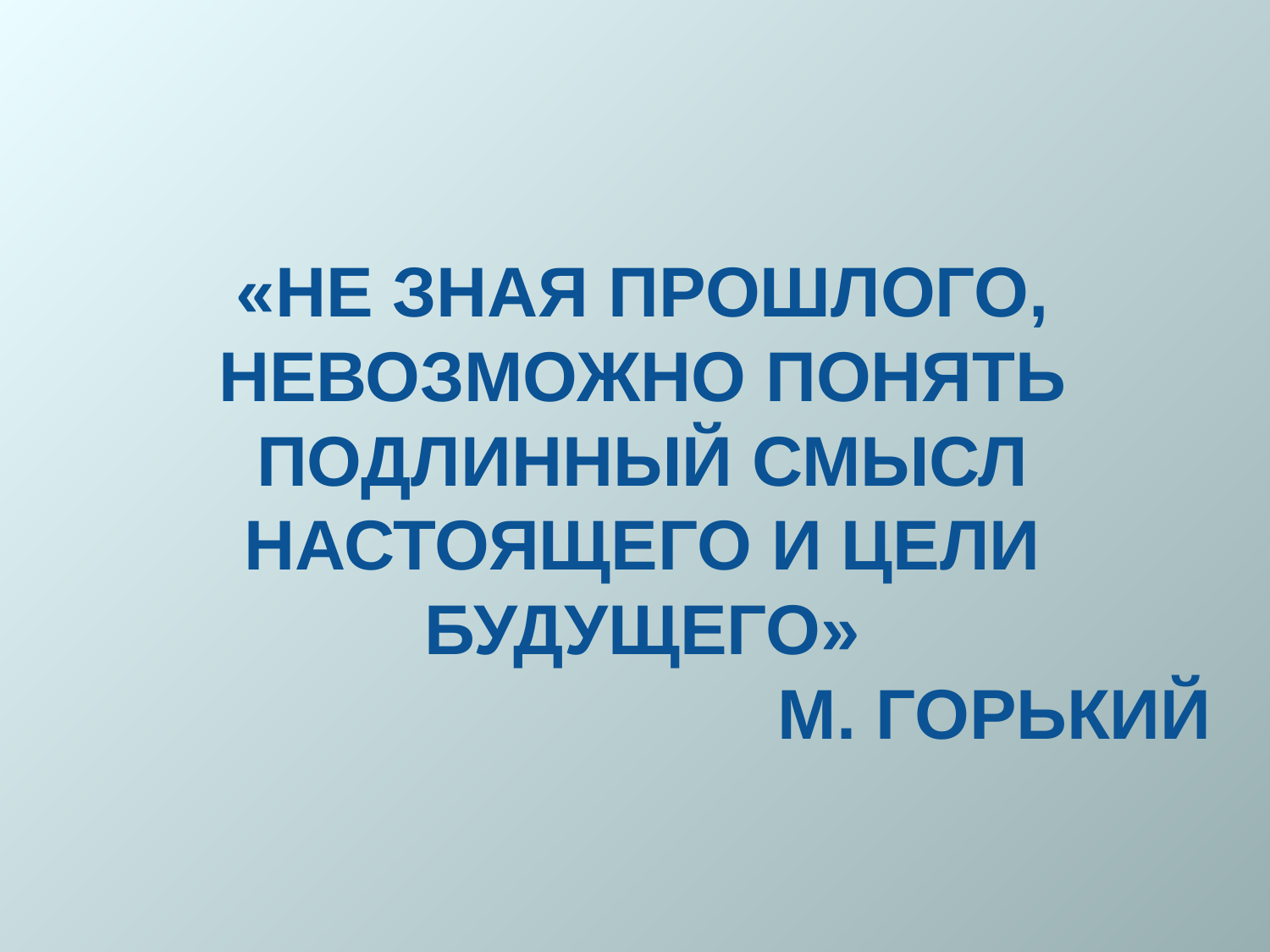

# «Не зная прошлого, невозможно понять подлинный смысл настоящего и цели будущего» М. Горький